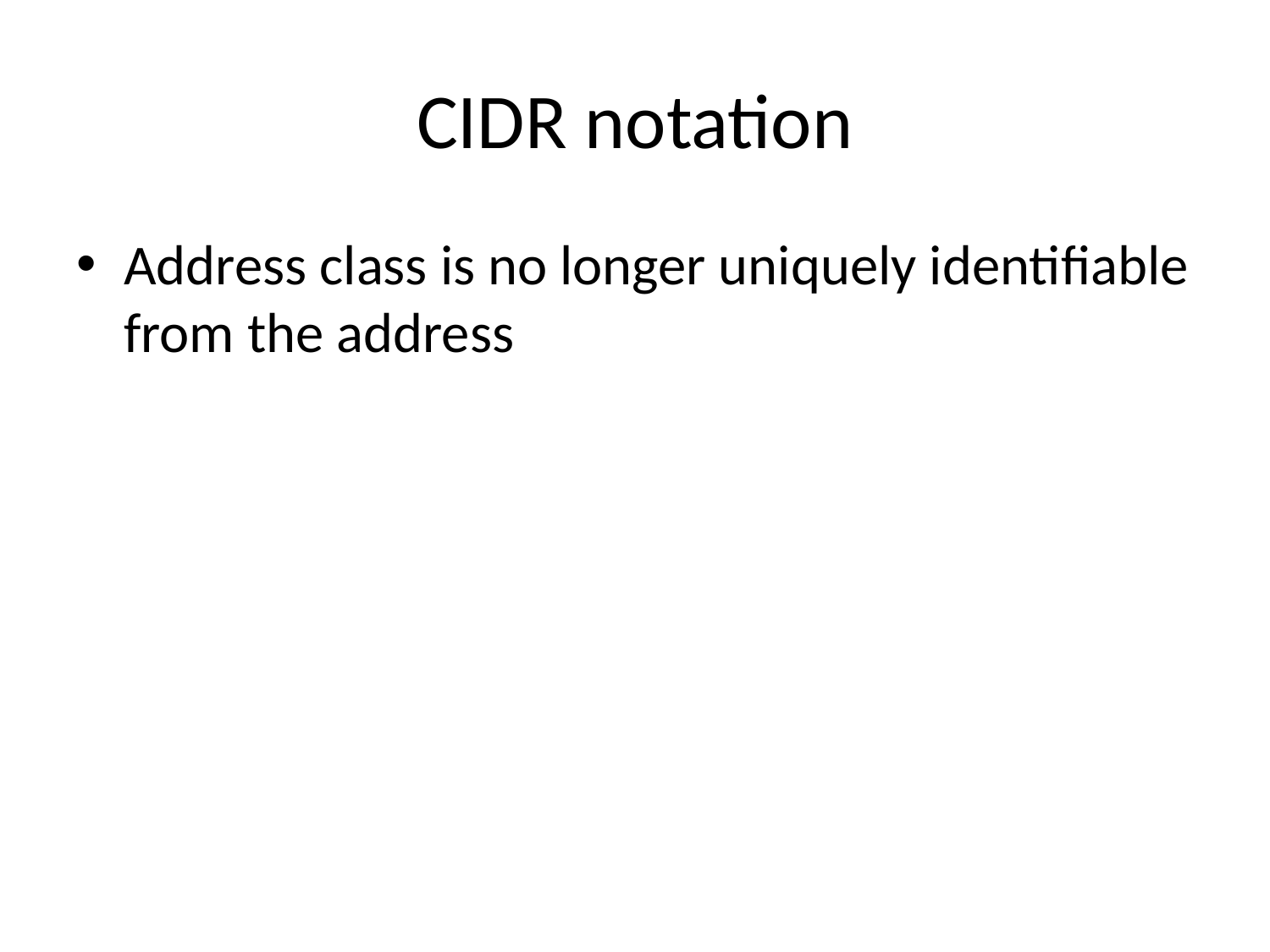

# CIDR notation
Address class is no longer uniquely identifiable from the address